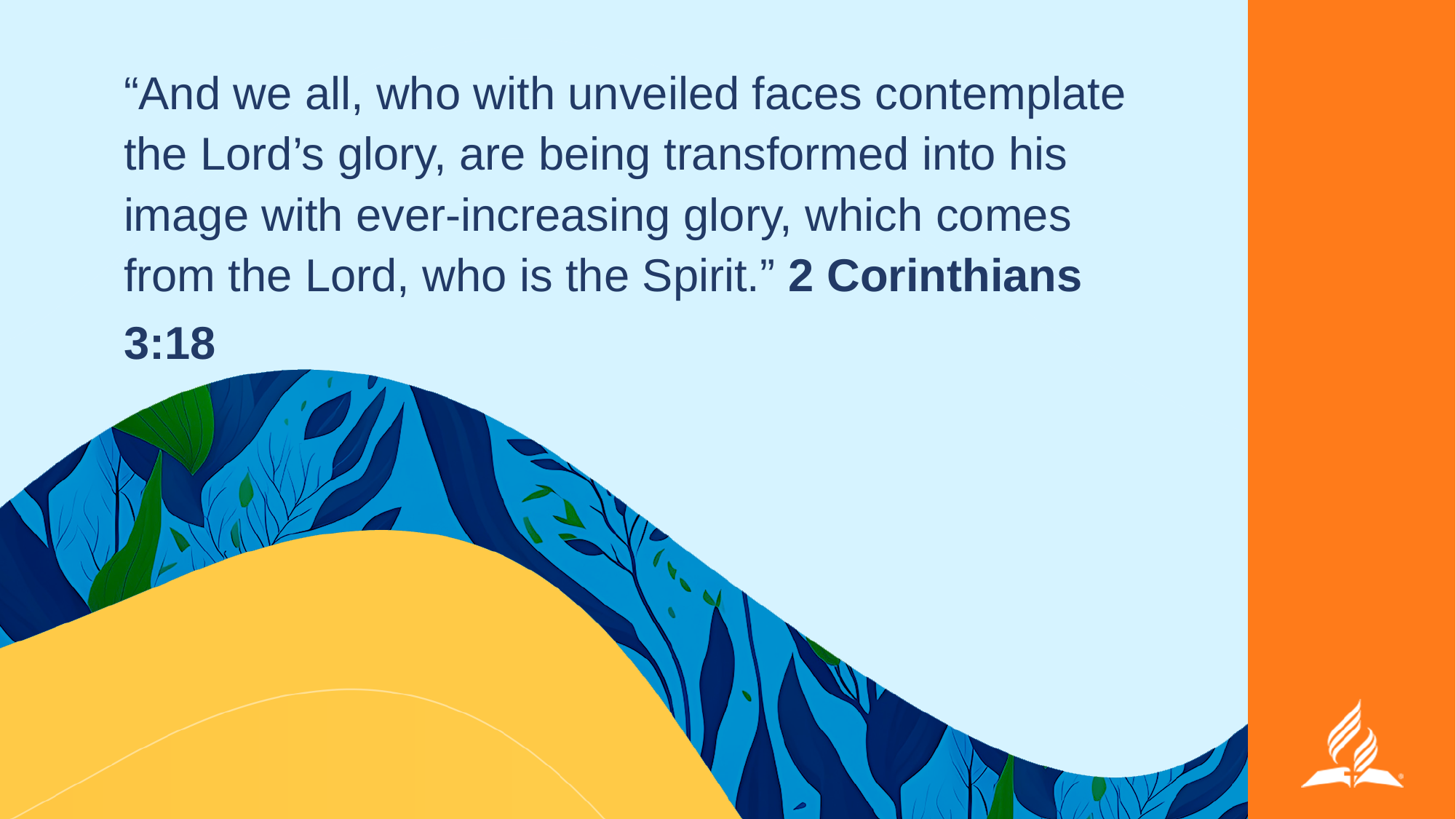

“And we all, who with unveiled faces contemplate the Lord’s glory, are being transformed into his image with ever-increasing glory, which comes from the Lord, who is the Spirit.” 2 Corinthians 3:18